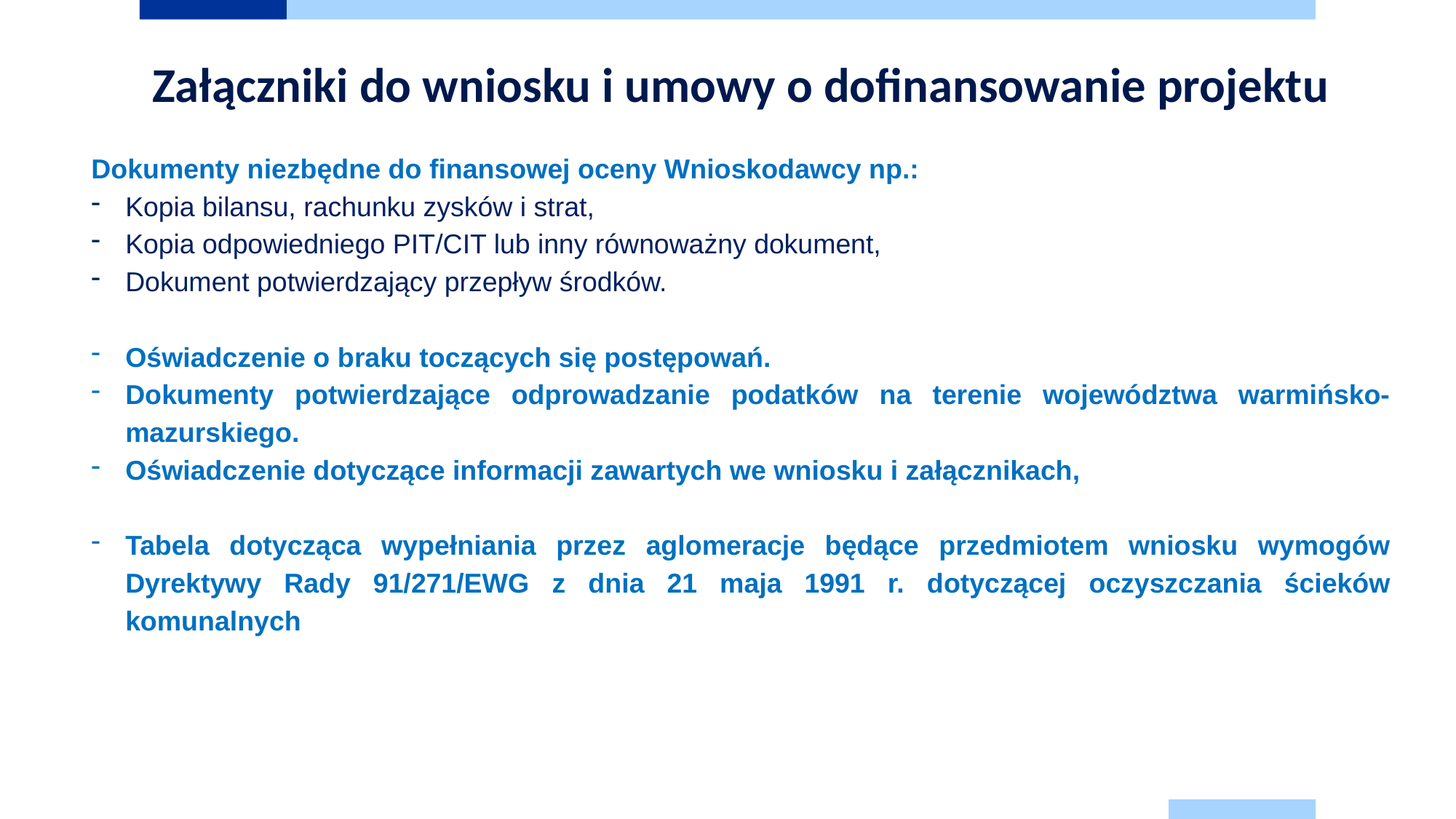

Załączniki do wniosku i umowy o dofinansowanie projektu
Dokumenty niezbędne do finansowej oceny Wnioskodawcy np.:
Kopia bilansu, rachunku zysków i strat,
Kopia odpowiedniego PIT/CIT lub inny równoważny dokument,
Dokument potwierdzający przepływ środków.

Oświadczenie o braku toczących się postępowań.
Dokumenty potwierdzające odprowadzanie podatków na terenie województwa warmińsko-mazurskiego.
Oświadczenie dotyczące informacji zawartych we wniosku i załącznikach,

Tabela dotycząca wypełniania przez aglomeracje będące przedmiotem wniosku wymogów Dyrektywy Rady 91/271/EWG z dnia 21 maja 1991 r. dotyczącej oczyszczania ścieków komunalnych